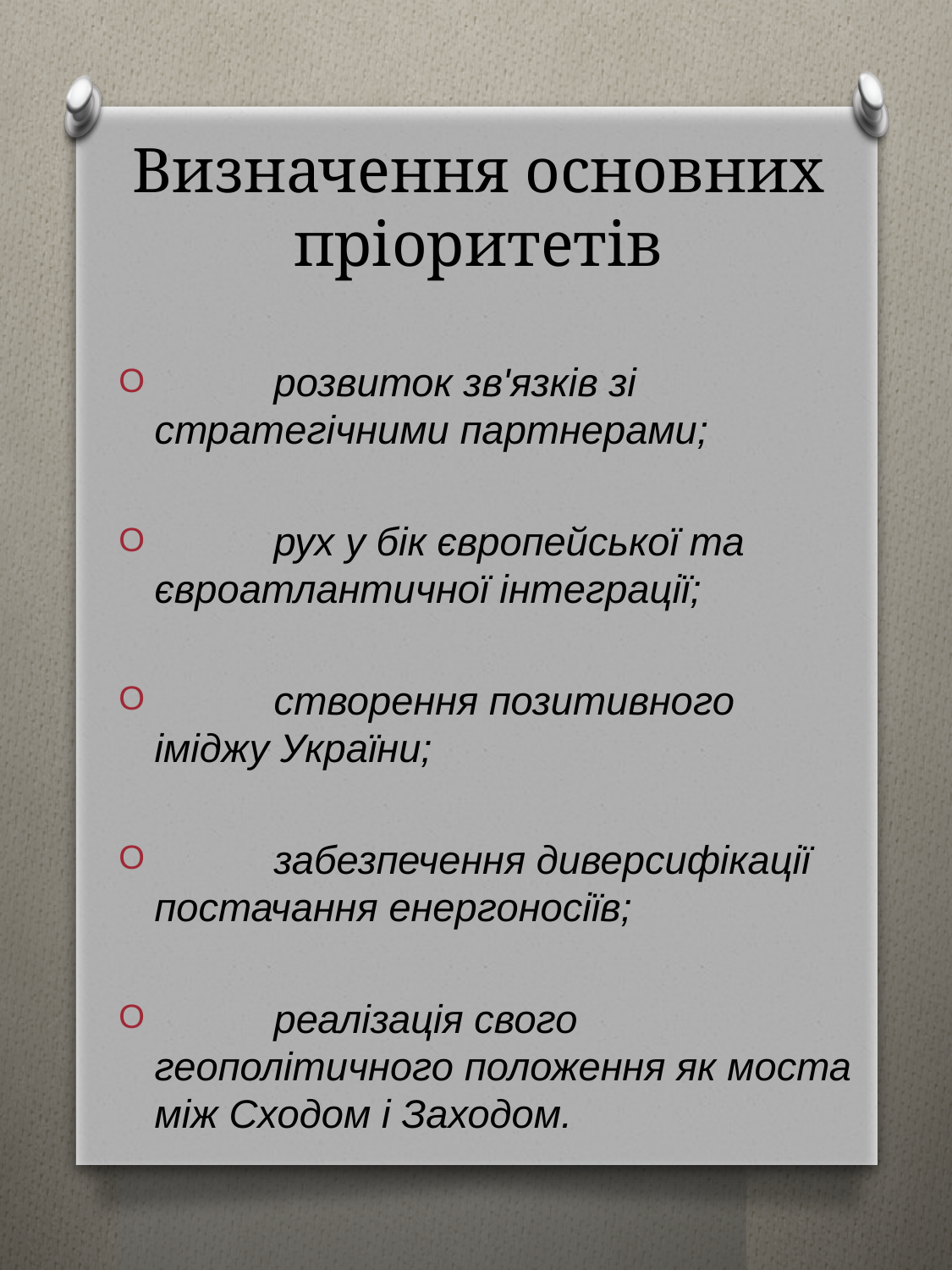

# Визначення основних пріоритетів

	розвиток зв'язків зі стратегічними партнерами;

	рух у бік європейської та євроатлантичної інтеграції;

	створення позитивного іміджу України;

	забезпечення диверсифікації постачання енергоносіїв;

	реалізація свого геополітичного положення як моста між Сходом і Заходом.